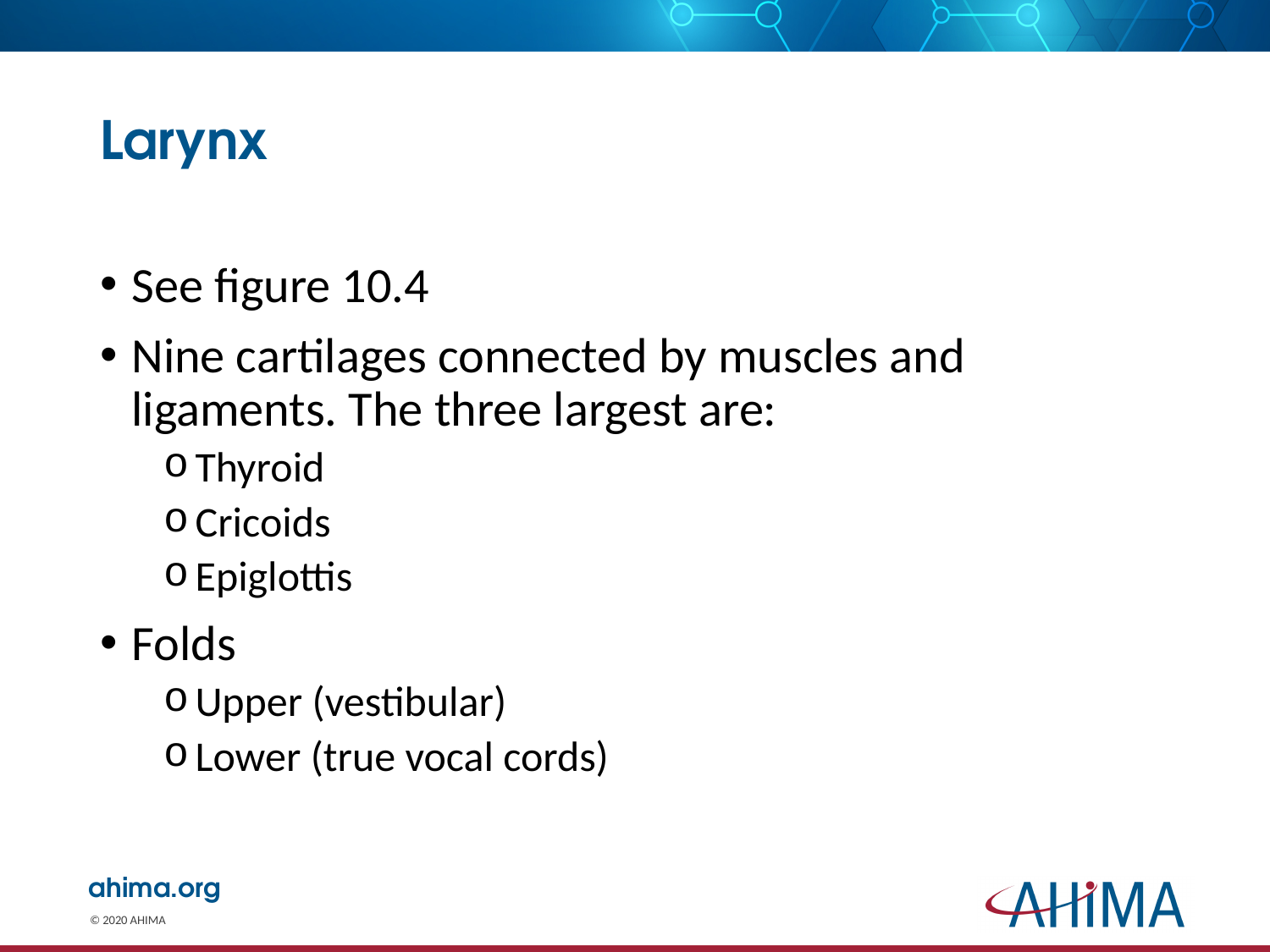

# Larynx
See figure 10.4
Nine cartilages connected by muscles and ligaments. The three largest are:
Thyroid
Cricoids
Epiglottis
Folds
Upper (vestibular)
Lower (true vocal cords)